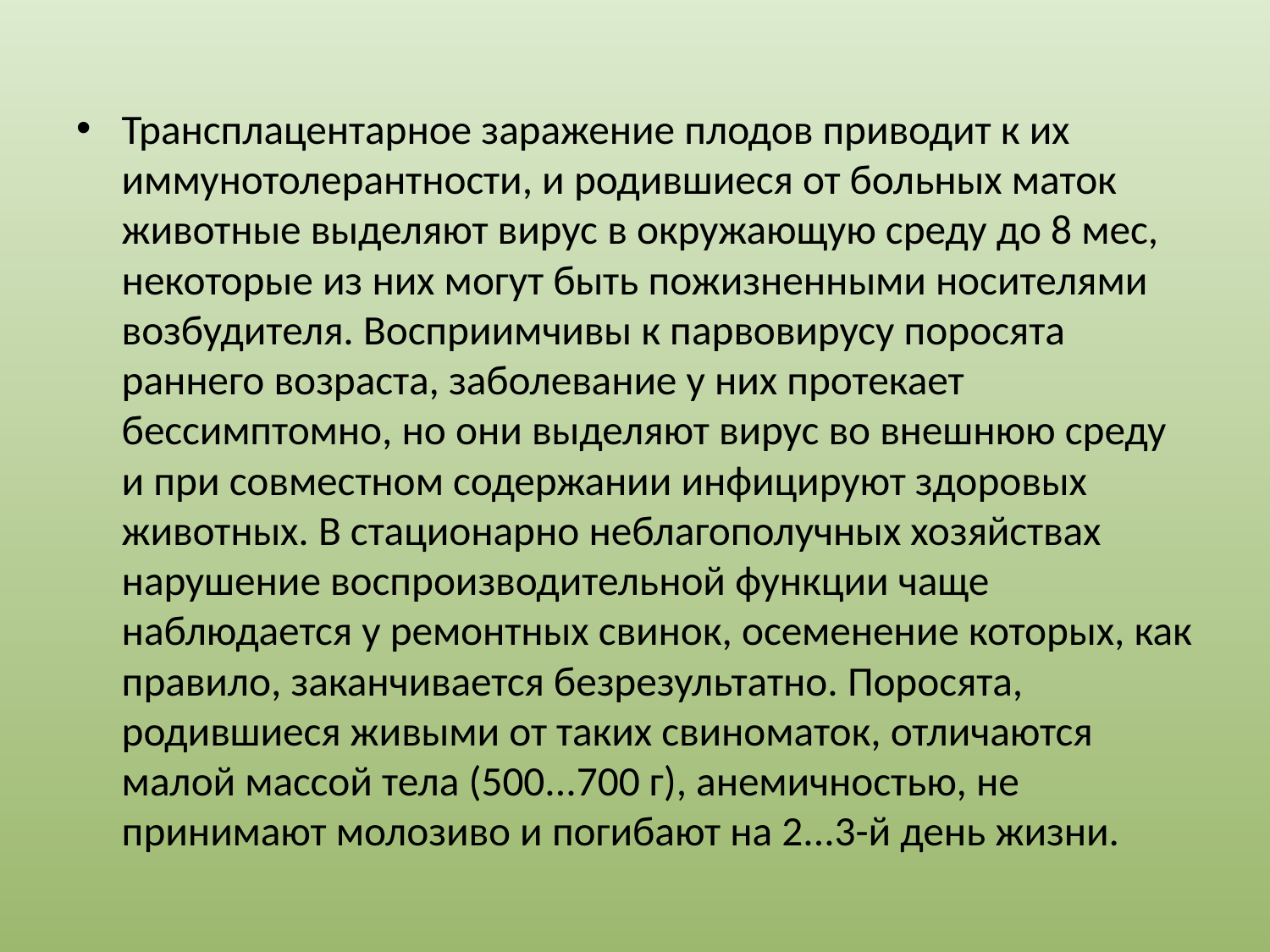

Трансплацентарное заражение плодов приводит к их иммунотолерантности, и родившиеся от больных маток животные выделяют вирус в окружающую среду до 8 мес, некоторые из них могут быть пожизненными носителями возбудителя. Восприимчивы к парвовирусу поросята раннего возраста, заболевание у них протекает бессимптомно, но они выделяют вирус во внешнюю среду и при совместном содержании инфицируют здоровых животных. В стационарно неблагополучных хозяйствах нарушение воспроизводительной функции чаще наблюдается у ремонтных свинок, осеменение которых, как правило, заканчивается безрезультатно. Поросята, родившиеся живыми от таких свиноматок, отличаются малой массой тела (500...700 г), анемичностью, не принимают молозиво и погибают на 2...3-й день жизни.